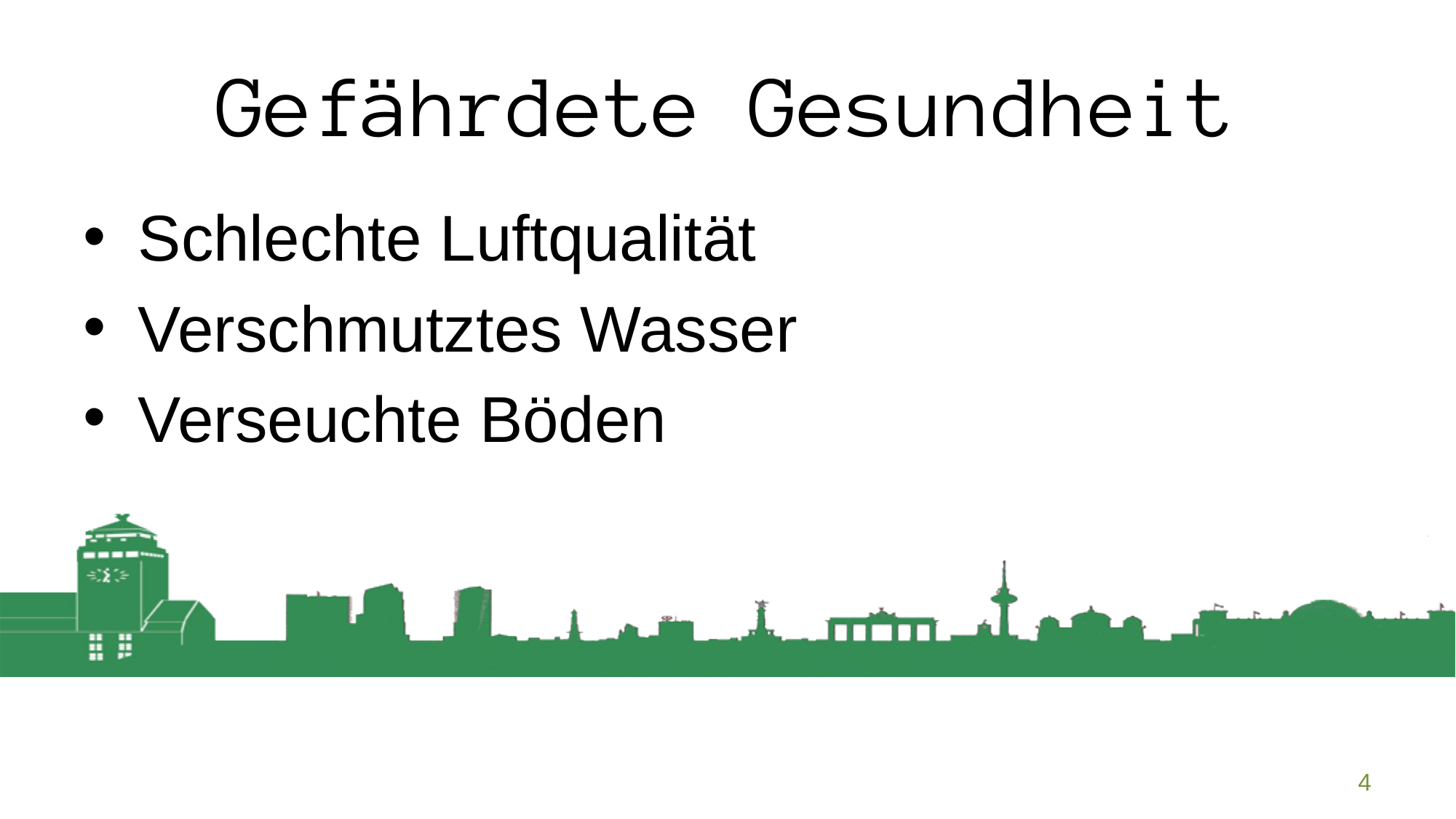

# Gefährdete Gesundheit
Schlechte Luftqualität
Verschmutztes Wasser
Verseuchte Böden
4